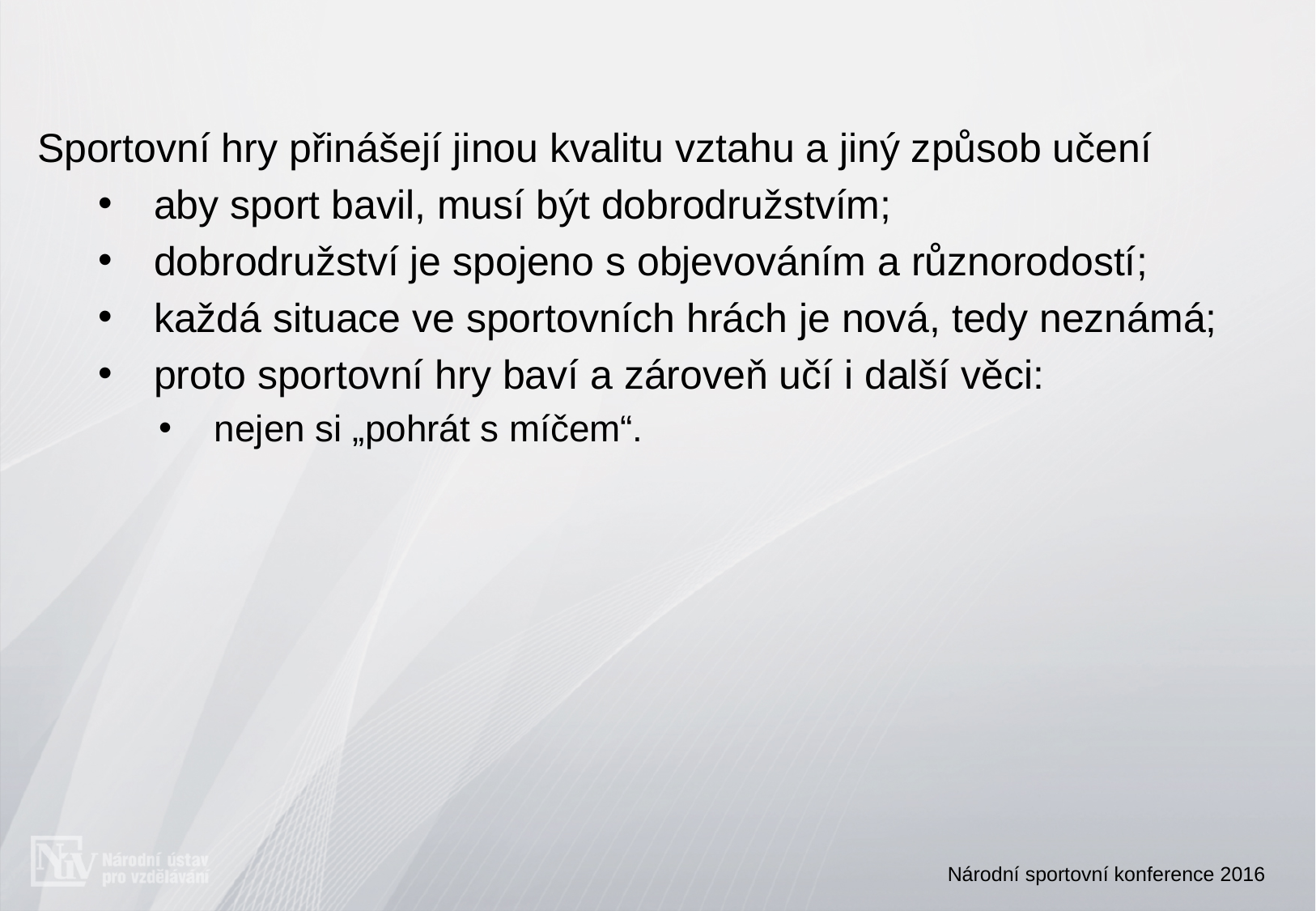

Sportovní hry přinášejí jinou kvalitu vztahu a jiný způsob učení
aby sport bavil, musí být dobrodružstvím;
dobrodružství je spojeno s objevováním a různorodostí;
každá situace ve sportovních hrách je nová, tedy neznámá;
proto sportovní hry baví a zároveň učí i další věci:
nejen si „pohrát s míčem“.
# Národní sportovní konference 2016